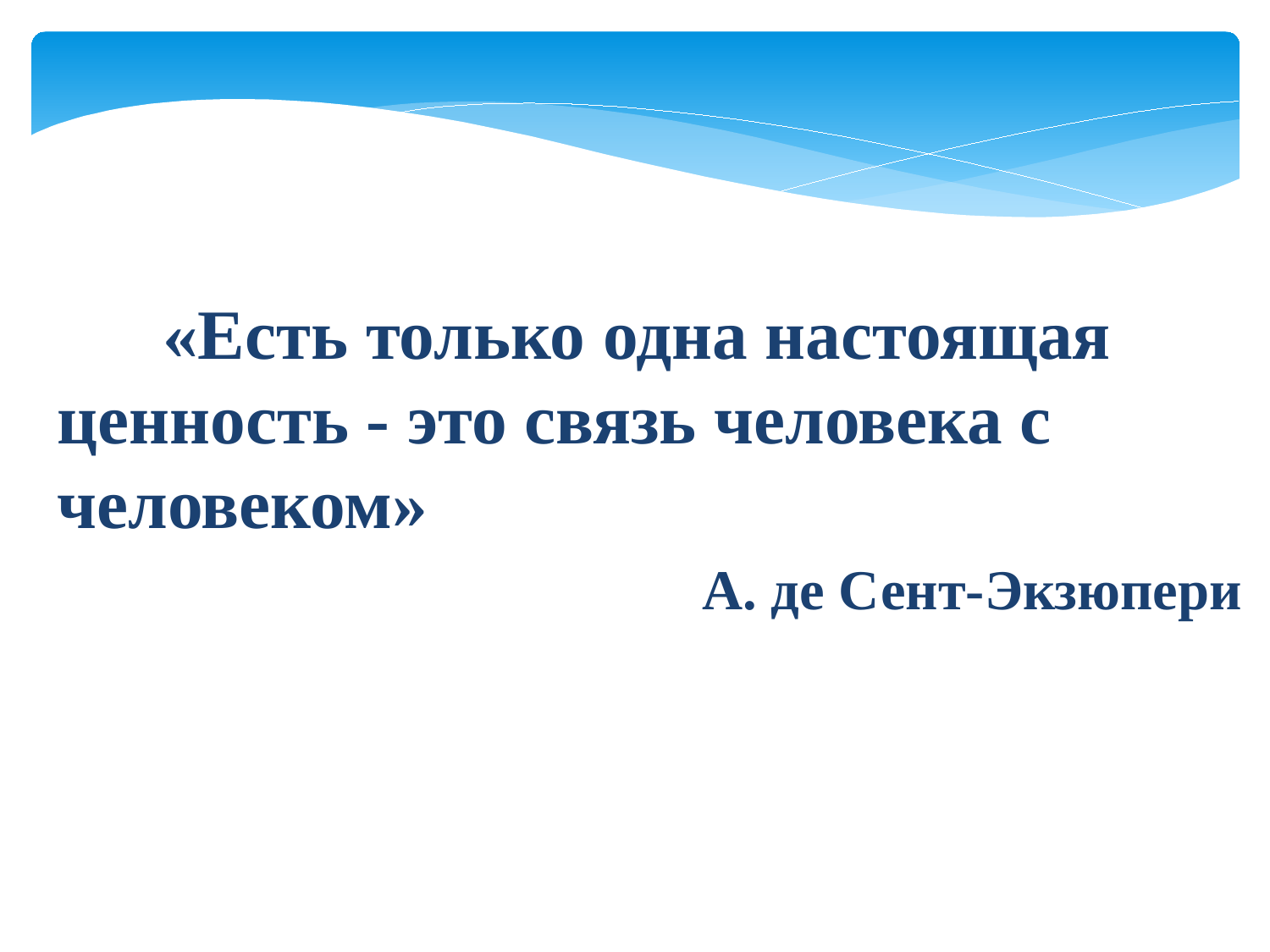

«Есть только одна настоящая ценность - это связь человека с человеком»
А. де Сент-Экзюпери